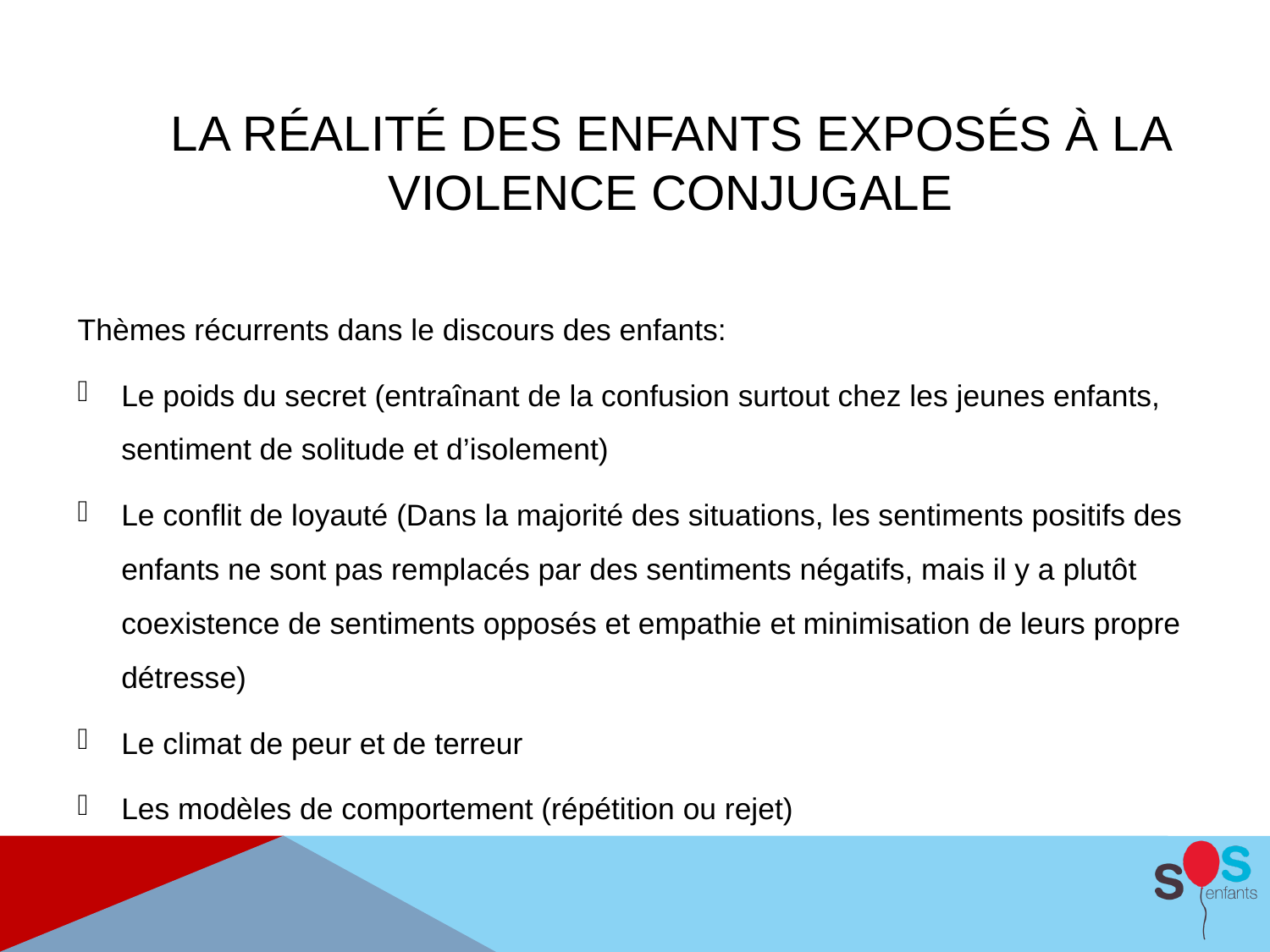

# La réalité des enfants exposés à la Violence Conjugale
Thèmes récurrents dans le discours des enfants:
Le poids du secret (entraînant de la confusion surtout chez les jeunes enfants, sentiment de solitude et d’isolement)
Le conflit de loyauté (Dans la majorité des situations, les sentiments positifs des enfants ne sont pas remplacés par des sentiments négatifs, mais il y a plutôt coexistence de sentiments opposés et empathie et minimisation de leurs propre détresse)
Le climat de peur et de terreur
Les modèles de comportement (répétition ou rejet)